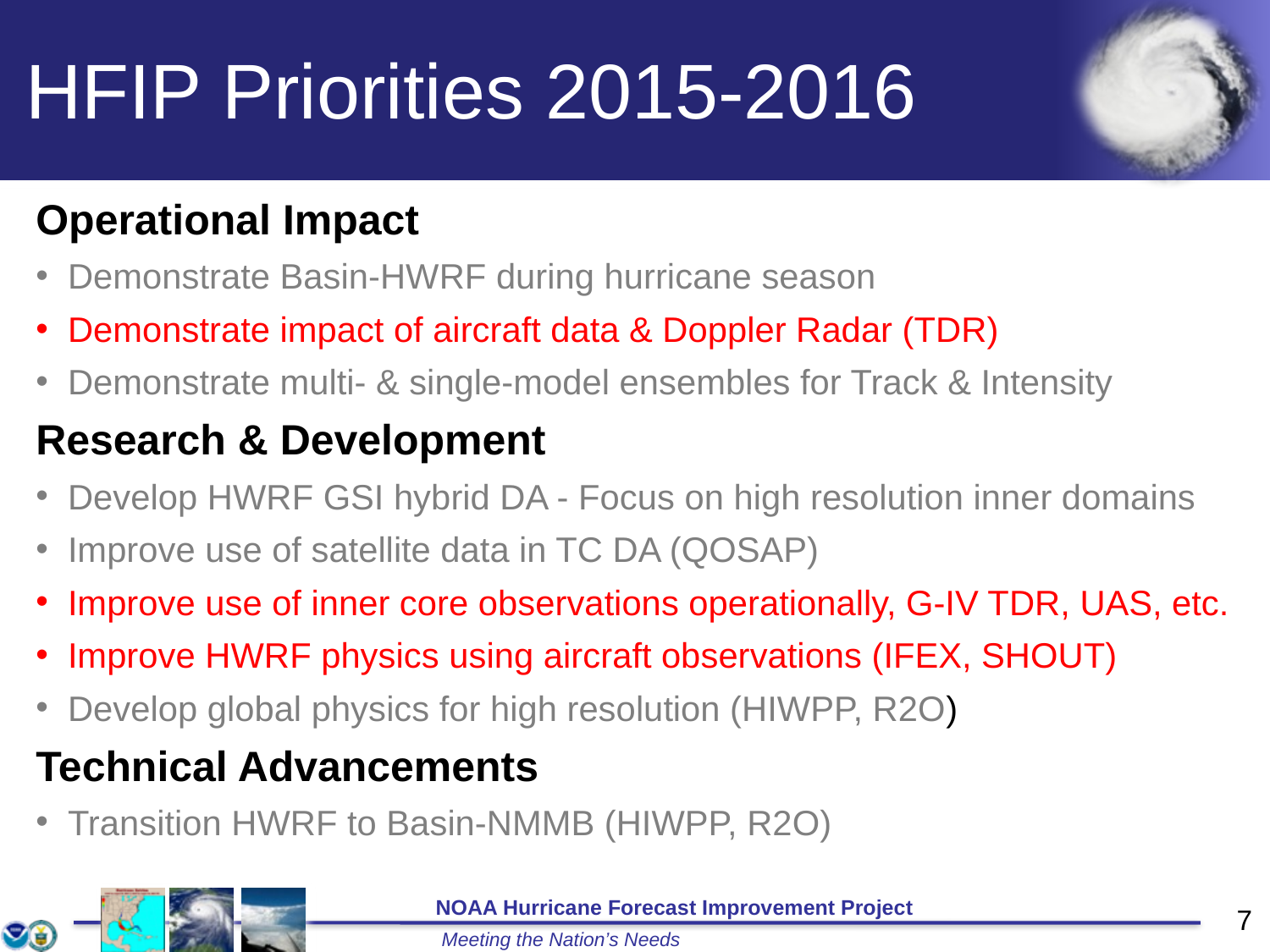

# HFIP Priorities 2015-2016
Operational Impact
Demonstrate Basin-HWRF during hurricane season
Demonstrate impact of aircraft data & Doppler Radar (TDR)
Demonstrate multi- & single-model ensembles for Track & Intensity
Research & Development
Develop HWRF GSI hybrid DA - Focus on high resolution inner domains
Improve use of satellite data in TC DA (QOSAP)
Improve use of inner core observations operationally, G-IV TDR, UAS, etc.
Improve HWRF physics using aircraft observations (IFEX, SHOUT)
Develop global physics for high resolution (HIWPP, R2O)
Technical Advancements
Transition HWRF to Basin-NMMB (HIWPP, R2O)